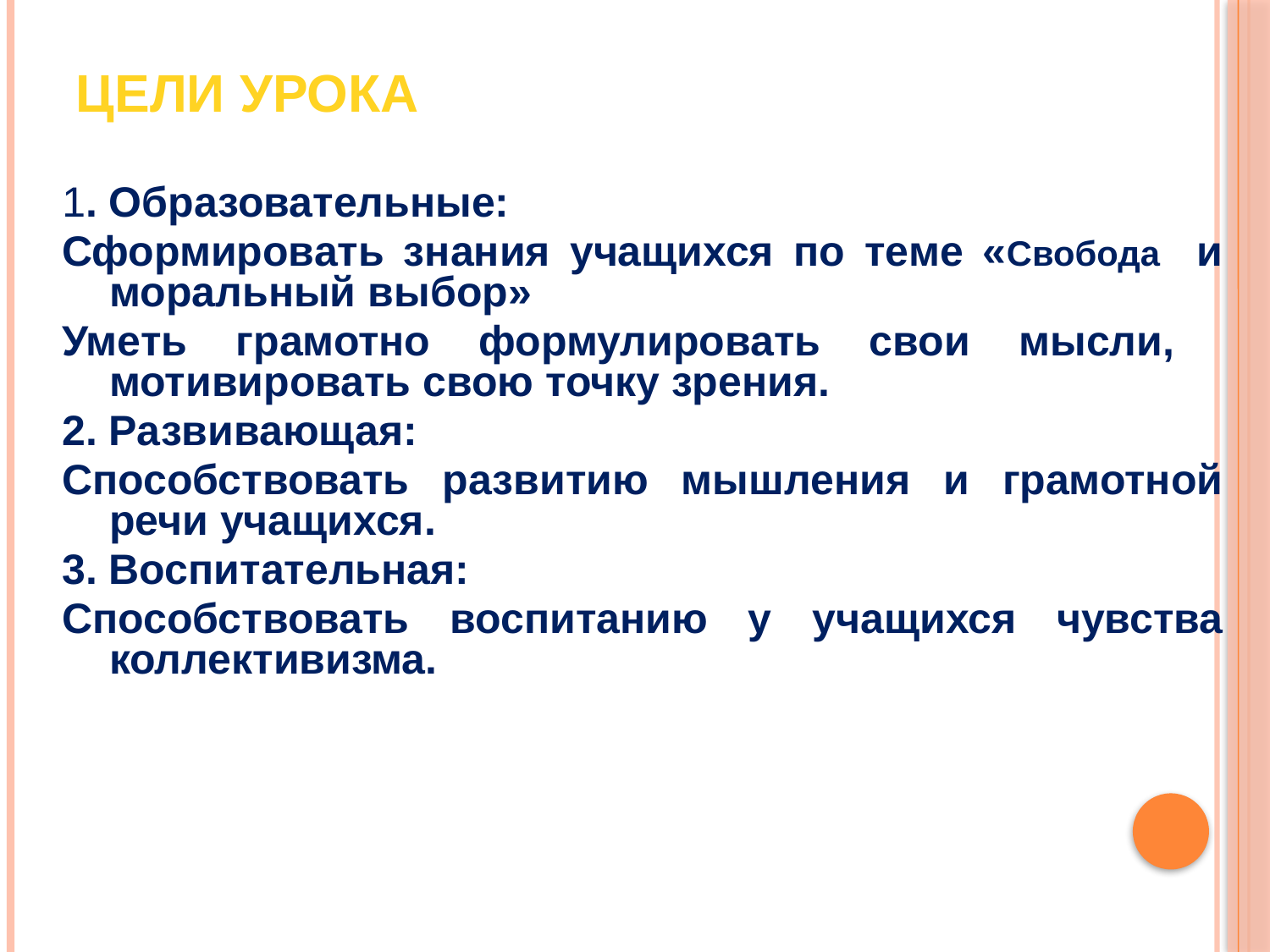

# ЦЕЛИ УРОКА
1. Образовательные:
Сформировать знания учащихся по теме «Свобода  и моральный выбор»
Уметь грамотно формулировать свои мысли,  мотивировать свою точку зрения.
2. Развивающая:
Способствовать развитию мышления и грамотной речи учащихся.
3. Воспитательная:
Способствовать воспитанию у учащихся чувства коллективизма.